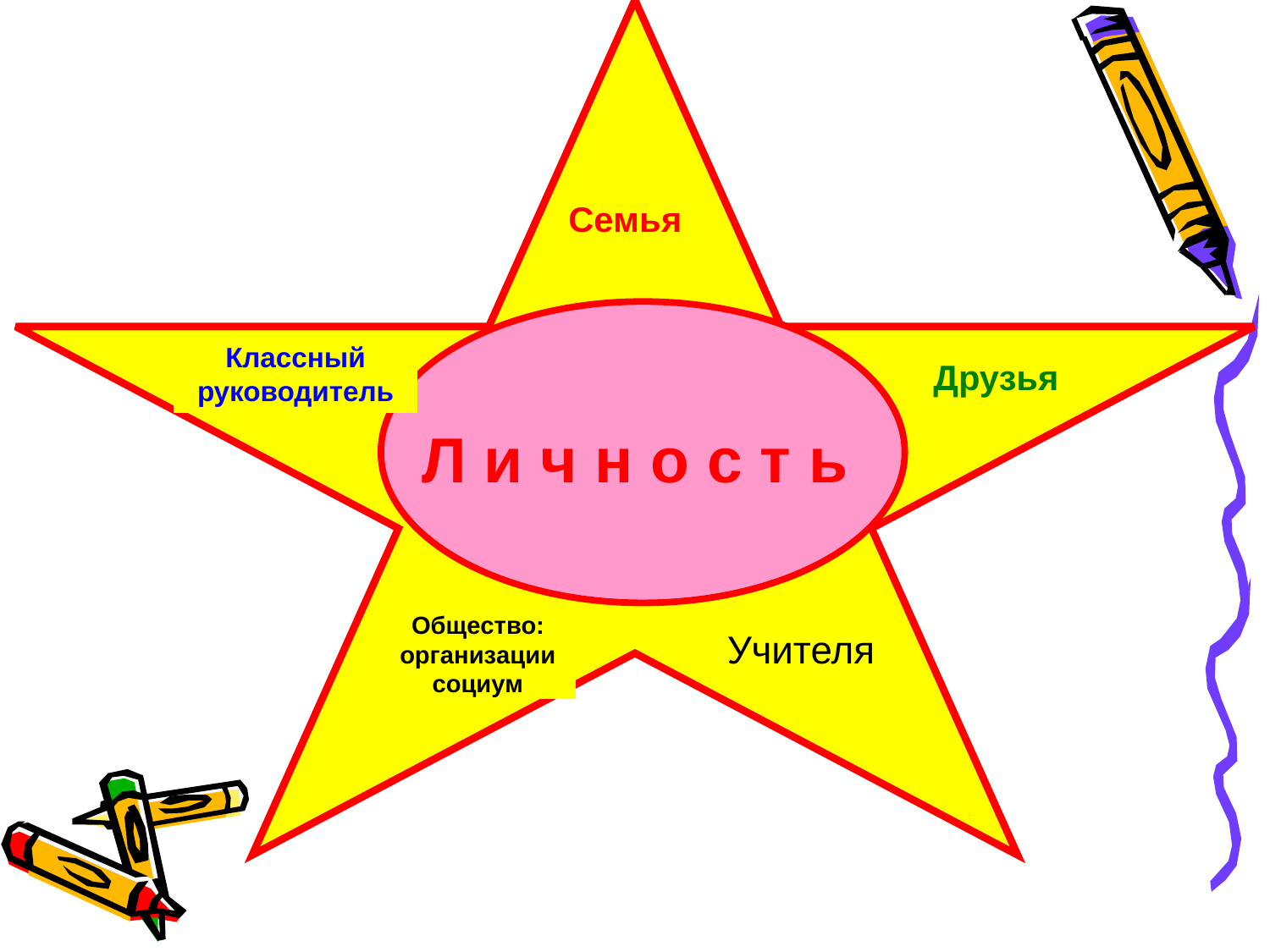

Семья

Классный руководитель
Друзья
Л и ч н о с т ь
Общество: организациисоциум
Учителя